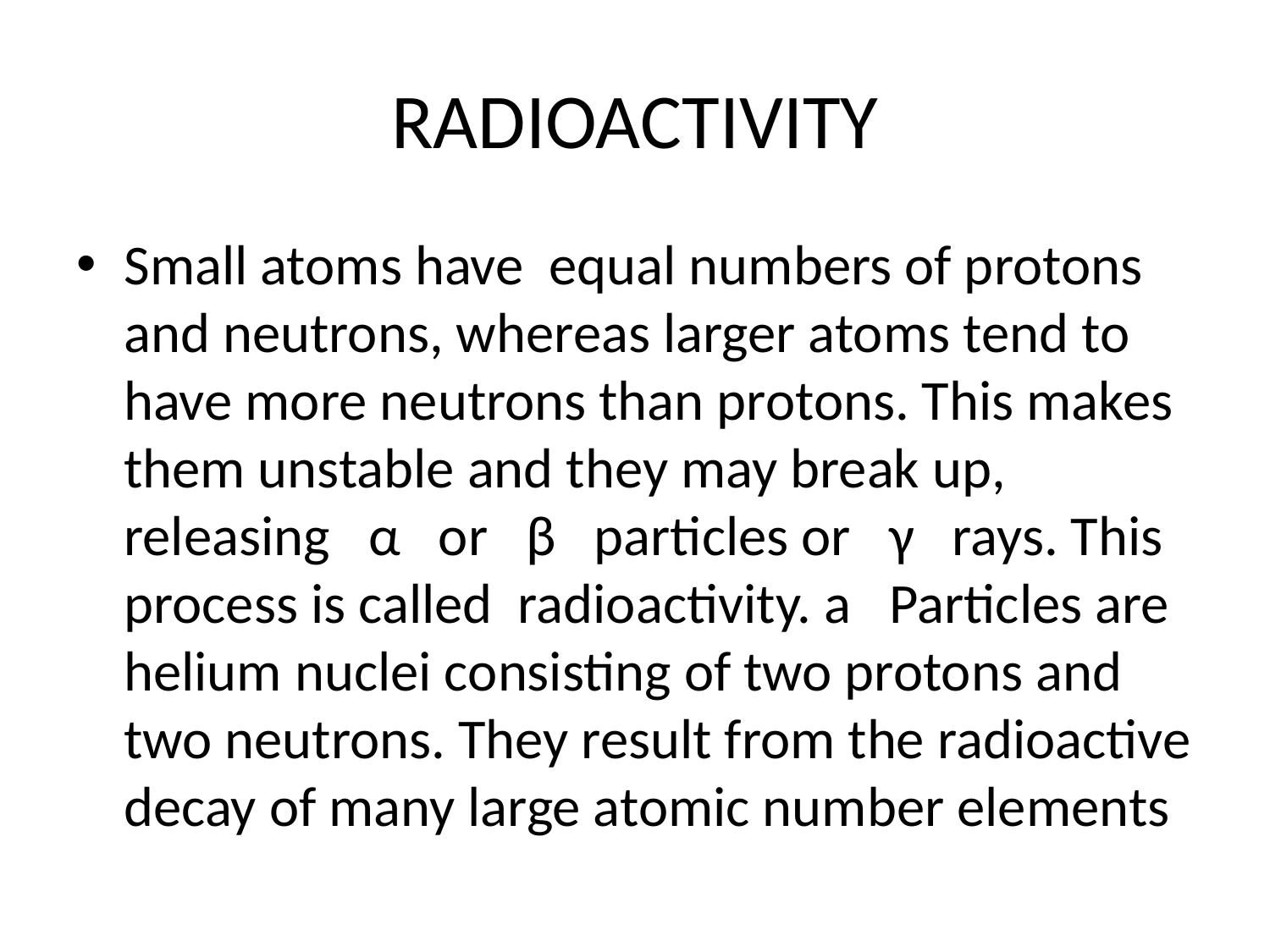

# RADIOACTIVITY
Small atoms have  equal numbers of protons and neutrons, whereas larger atoms tend to have more neutrons than protons. This makes them unstable and they may break up, releasing   α   or   β   particles or   γ   rays. This process is called  radioactivity. a   Particles are helium nuclei consisting of two protons and two neutrons. They result from the radioactive decay of many large atomic number elements